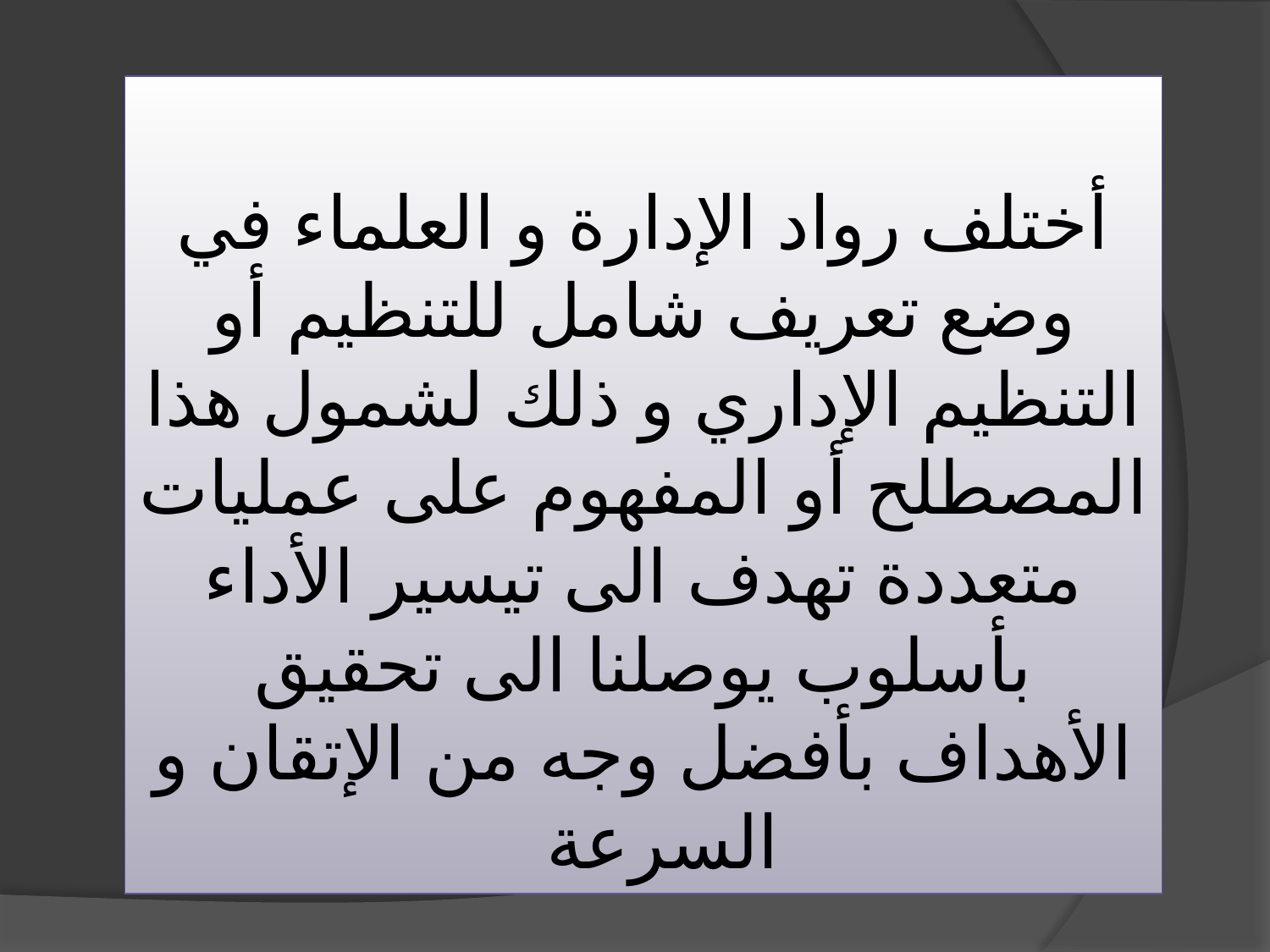

# أختلف رواد الإدارة و العلماء في وضع تعريف شامل للتنظيم أو التنظيم الإداري و ذلك لشمول هذا المصطلح أو المفهوم على عمليات متعددة تهدف الى تيسير الأداء بأسلوب يوصلنا الى تحقيق الأهداف بأفضل وجه من الإتقان و السرعة